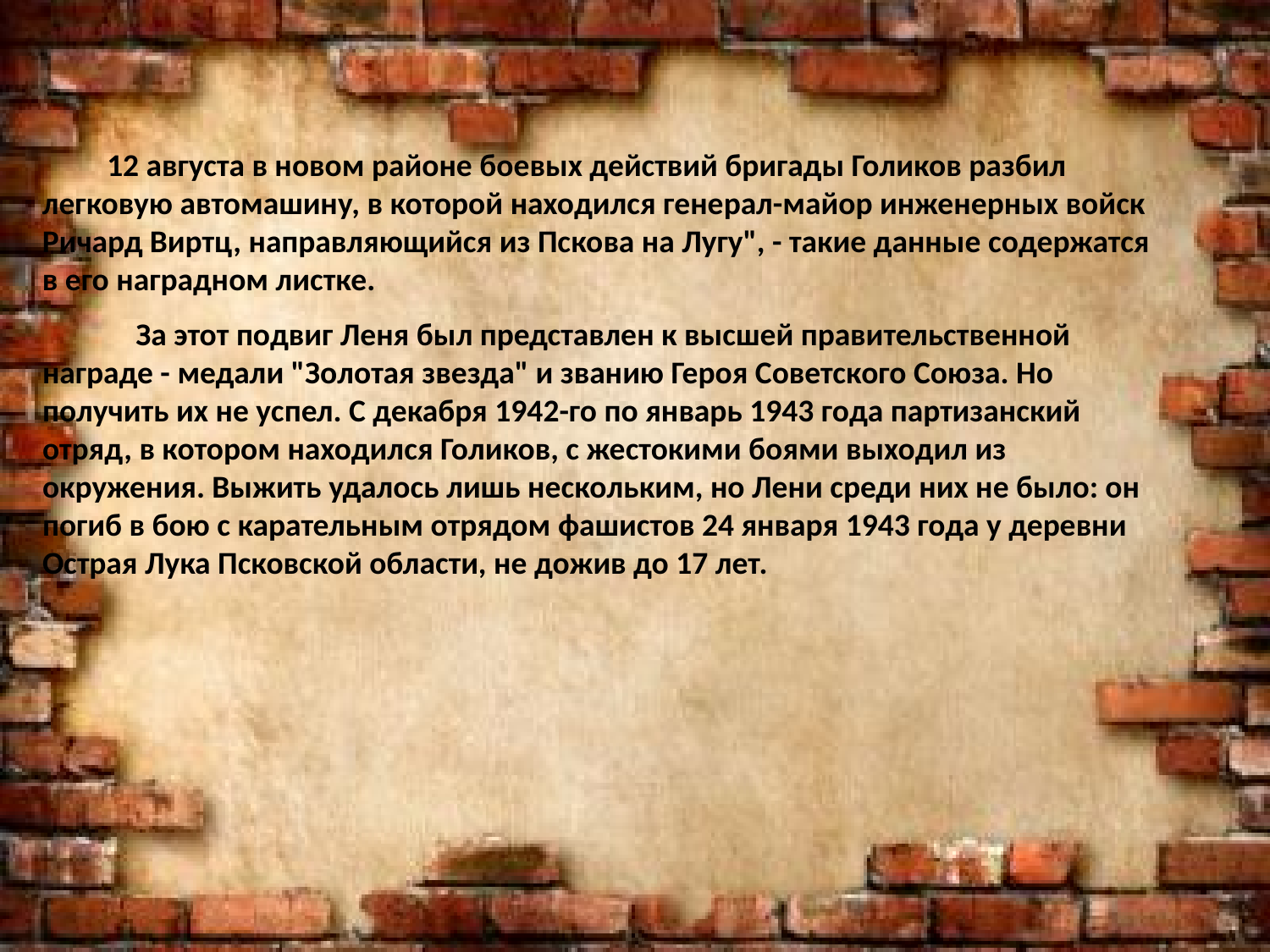

12 августа в новом районе боевых действий бригады Голиков разбил легковую автомашину, в которой находился генерал-майор инженерных войск Ричард Виртц, направляющийся из Пскова на Лугу", - такие данные содержатся в его наградном листке.

             За этот подвиг Леня был представлен к высшей правительственной награде - медали "Золотая звезда" и званию Героя Советского Союза. Но получить их не успел. С декабря 1942-го по январь 1943 года партизанский отряд, в котором находился Голиков, с жестокими боями выходил из окружения. Выжить удалось лишь нескольким, но Лени среди них не было: он погиб в бою с карательным отрядом фашистов 24 января 1943 года у деревни Острая Лука Псковской области, не дожив до 17 лет.